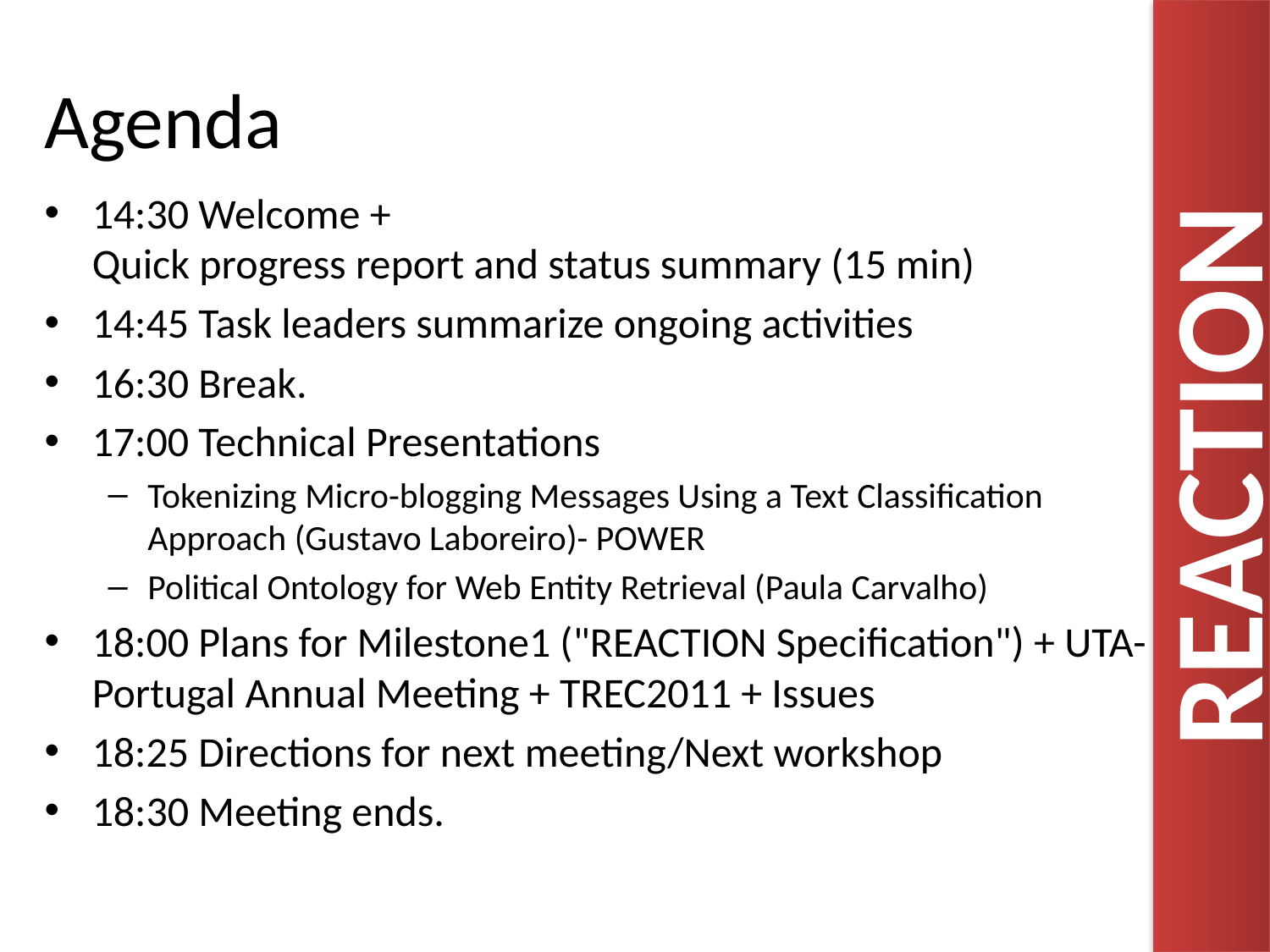

# Agenda
14:30 Welcome +
Quick progress report and status summary (15 min)
14:45 Task leaders summarize ongoing activities
16:30 Break.
17:00 Technical Presentations
Tokenizing Micro-blogging Messages Using a Text Classification Approach (Gustavo Laboreiro)- POWER
Political Ontology for Web Entity Retrieval (Paula Carvalho)
18:00 Plans for Milestone1 ("REACTION Specification") + UTA-Portugal Annual Meeting + TREC2011 + Issues
18:25 Directions for next meeting/Next workshop
18:30 Meeting ends.